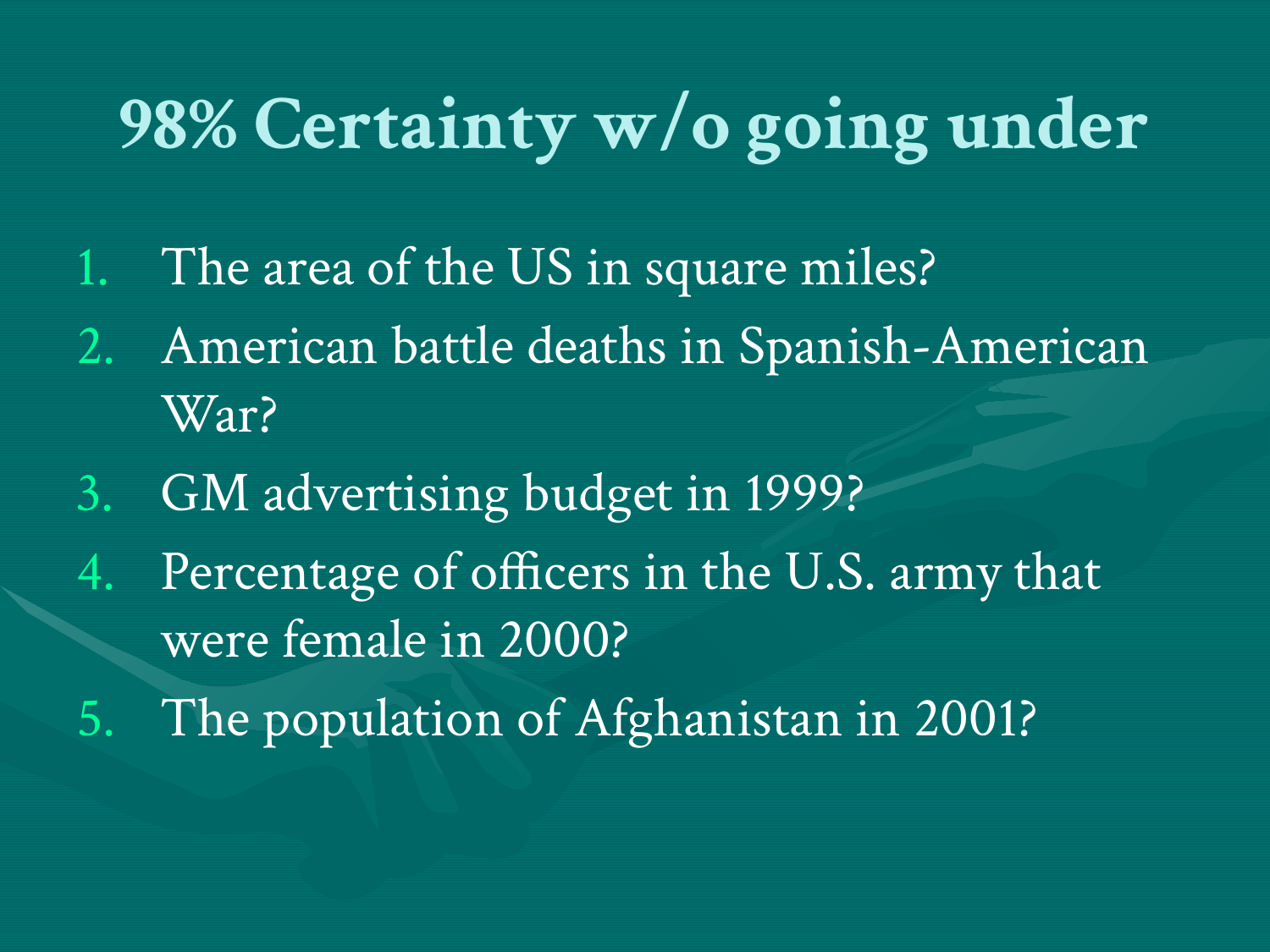

# 98% Certainty w/o going under
The area of the US in square miles?
American battle deaths in Spanish-American War?
GM advertising budget in 1999?
Percentage of officers in the U.S. army that were female in 2000?
The population of Afghanistan in 2001?